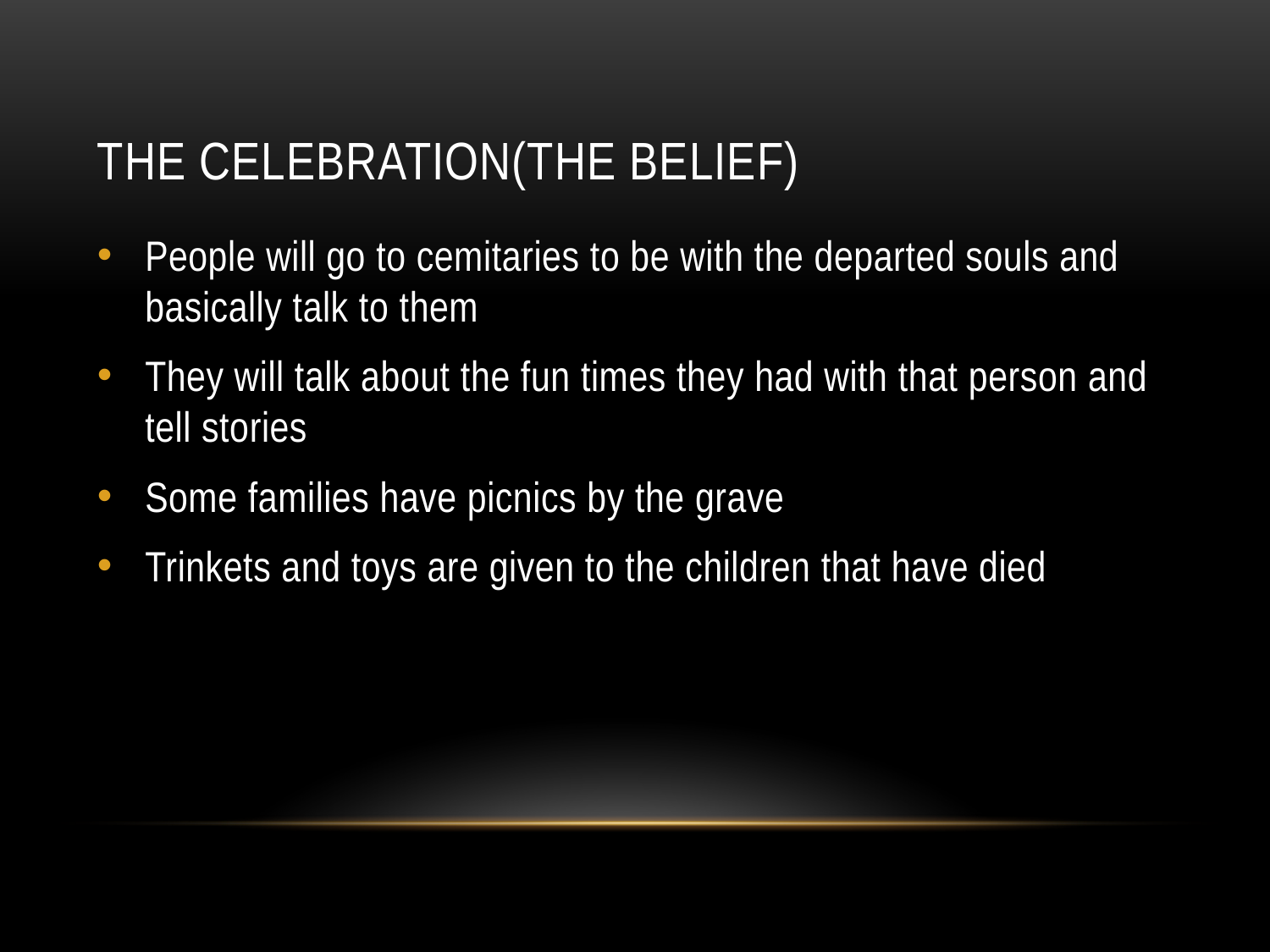

# The celebration(the belief)
People will go to cemitaries to be with the departed souls and basically talk to them
They will talk about the fun times they had with that person and tell stories
Some families have picnics by the grave
Trinkets and toys are given to the children that have died